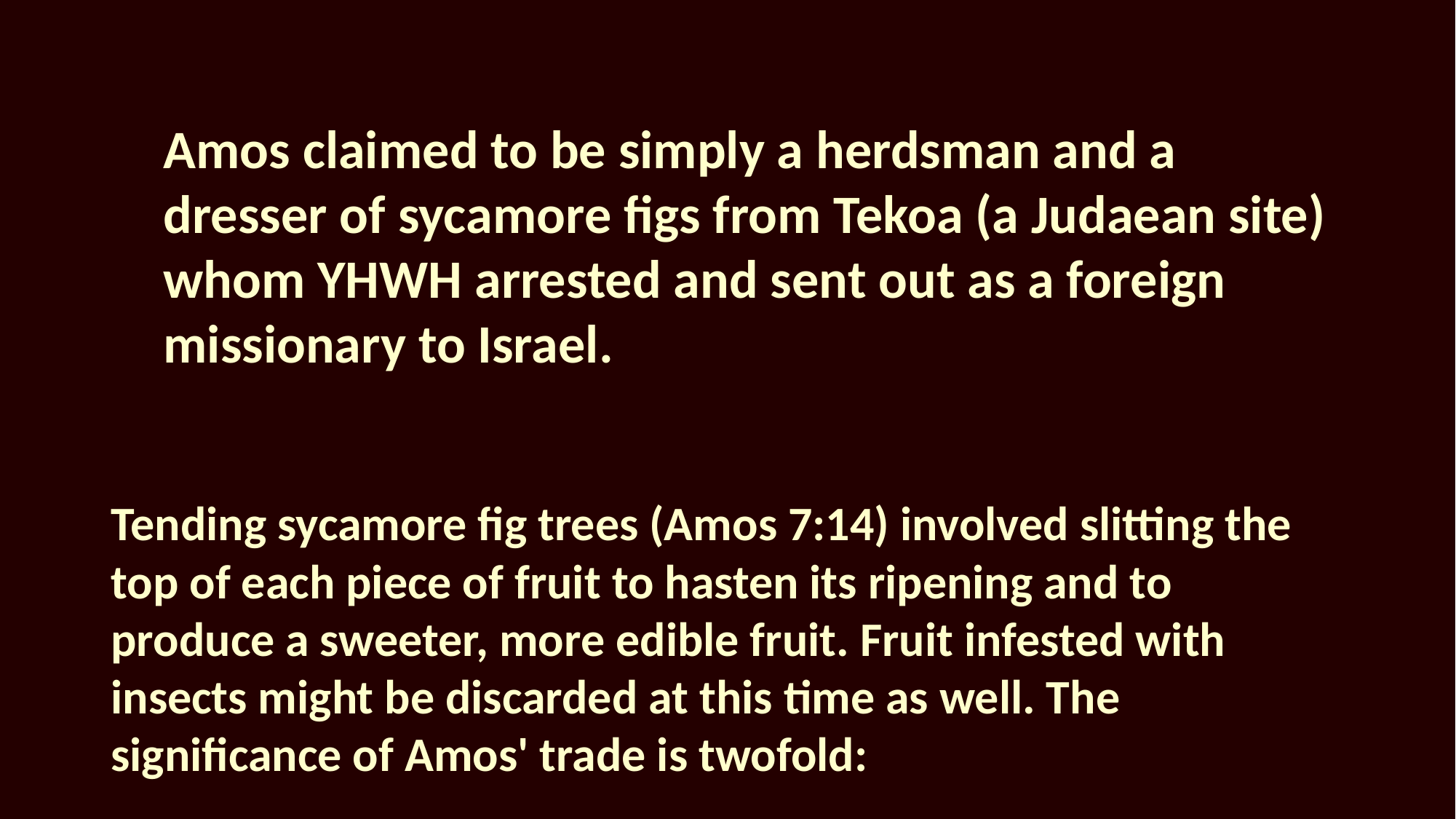

Amos claimed to be simply a herdsman and a dresser of sycamore figs from Tekoa (a Judaean site) whom YHWH arrested and sent out as a foreign missionary to Israel.

Tending sycamore fig trees (Amos 7:14) involved slitting the top of each piece of fruit to hasten its ripening and to produce a sweeter, more edible fruit. Fruit infested with insects might be discarded at this time as well. The significance of Amos' trade is twofold: